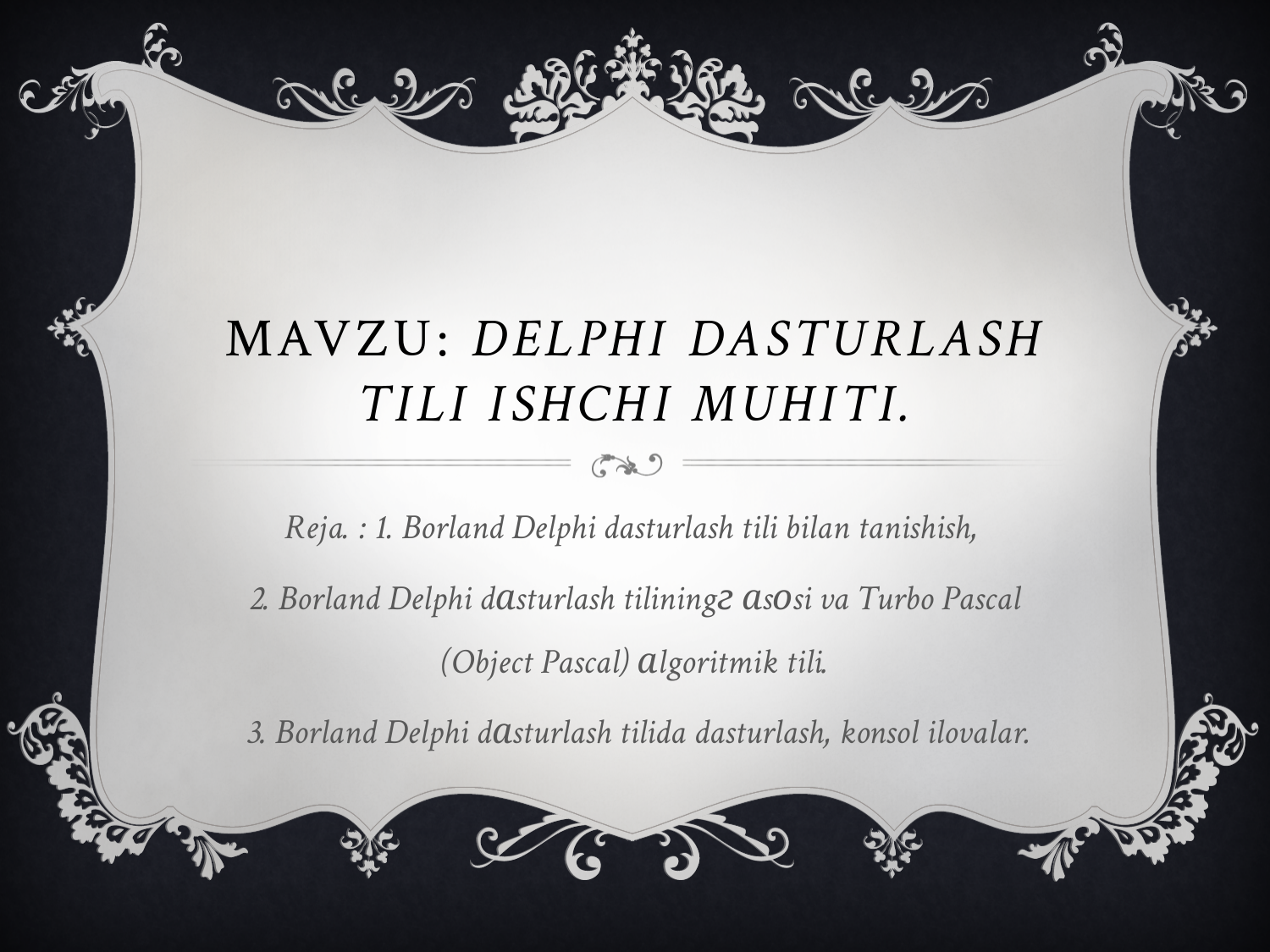

# Mavzu: Delphi dasturlash tili ishchi muhiti.
Reja. : 1. Borland Delphi dasturlash tili bilan tanishish,
2. Borland Delphi dаsturlash tiliningг аsоsi va Turbo Pascal (Object Pascal) аlgoritmik tili.
 3. Borland Delphi dаsturlash tilida dasturlash, konsol ilovalar.